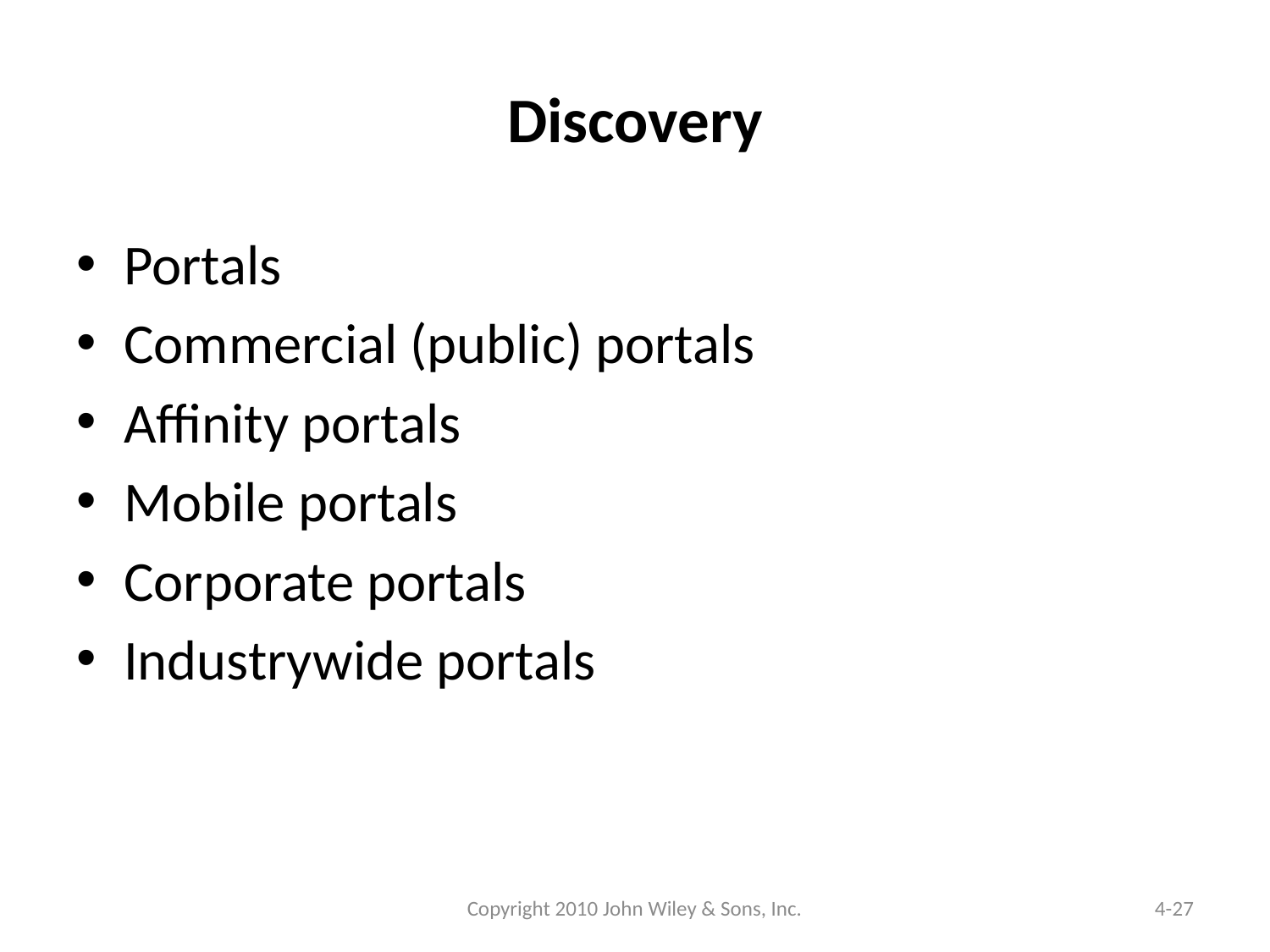

# Discovery
Portals
Commercial (public) portals
Affinity portals
Mobile portals
Corporate portals
Industrywide portals

Copyright 2010 John Wiley & Sons, Inc.
4-27